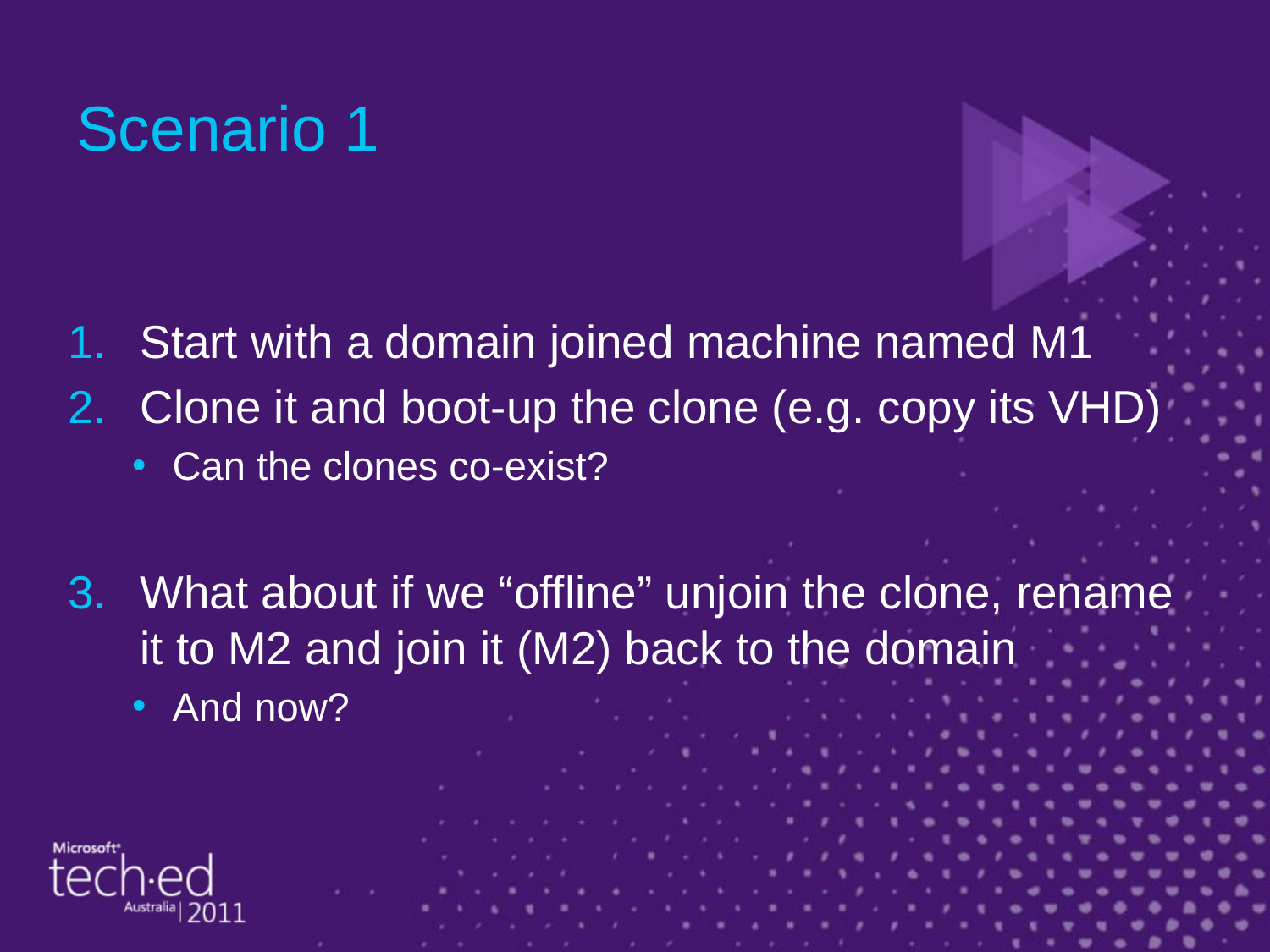

# Scenario 1
Start with a domain joined machine named M1
Clone it and boot-up the clone (e.g. copy its VHD)
Can the clones co-exist?

What about if we “offline” unjoin the clone, rename it to M2 and join it (M2) back to the domain
And now?